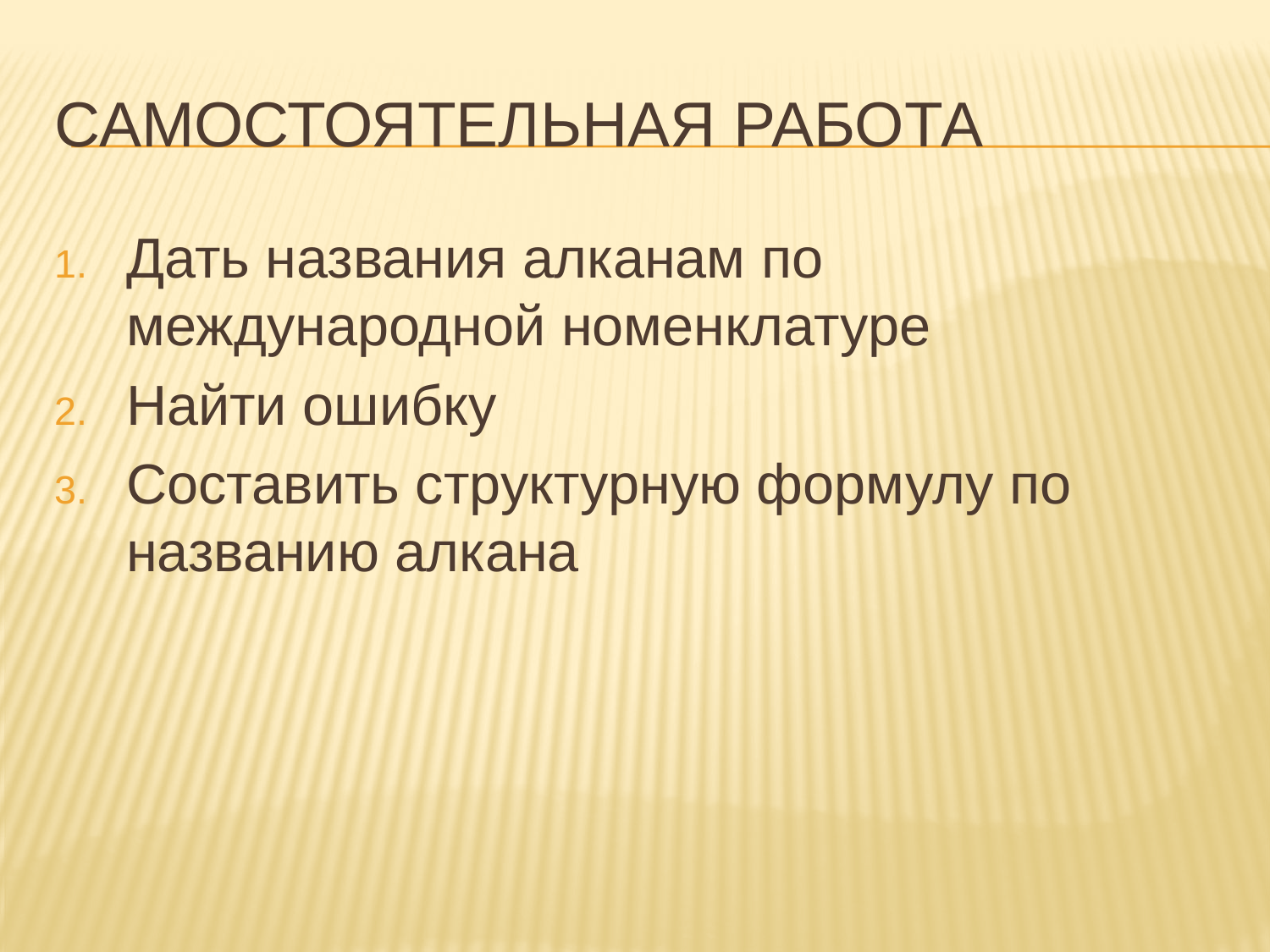

# Самостоятельная работа
Дать названия алканам по международной номенклатуре
Найти ошибку
Составить структурную формулу по названию алкана